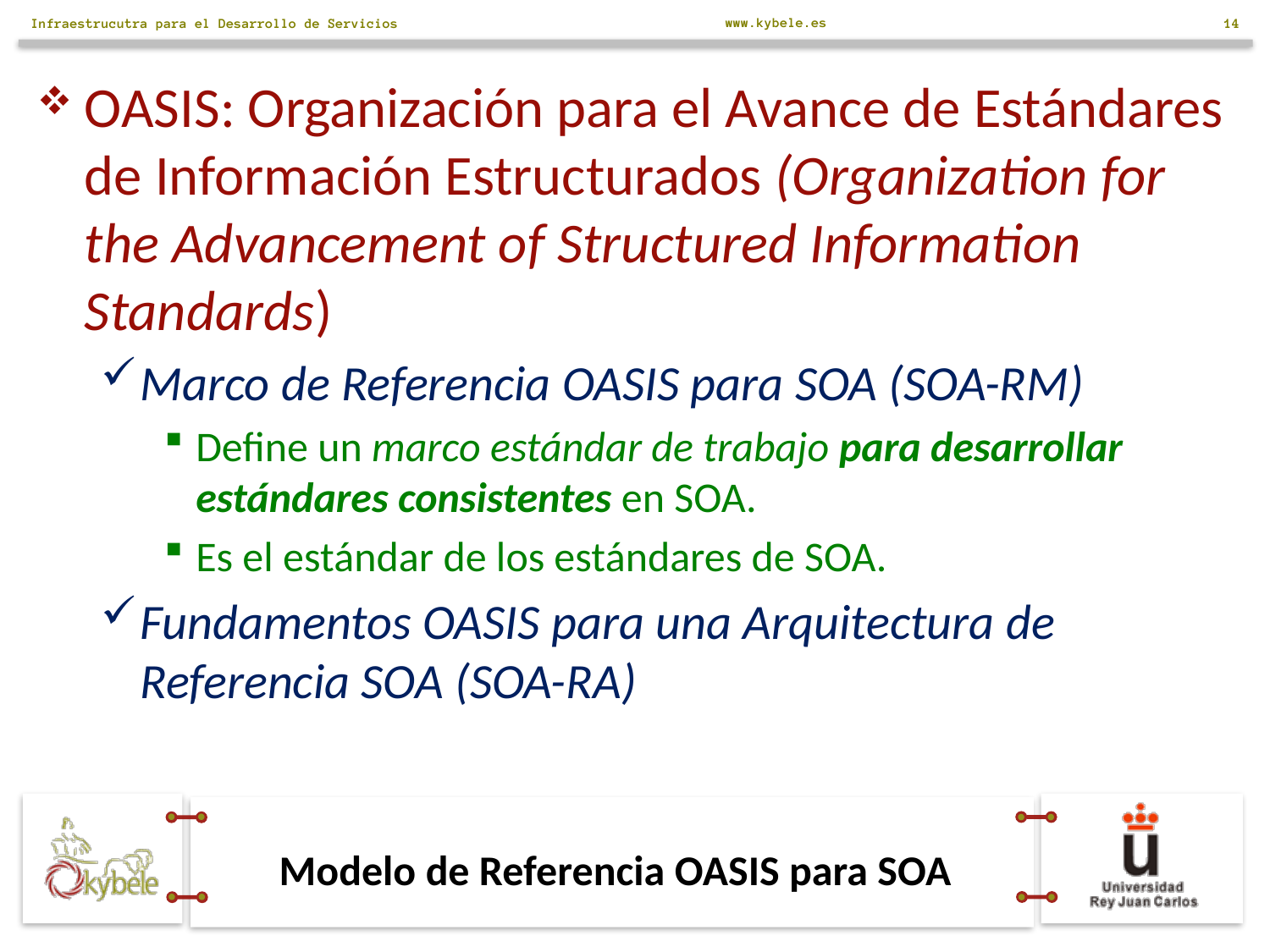

Infraestrucutra para el Desarrollo de Servicios
14
OASIS: Organización para el Avance de Estándares de Información Estructurados (Organization for the Advancement of Structured Information Standards)
Marco de Referencia OASIS para SOA (SOA-RM)
Define un marco estándar de trabajo para desarrollar estándares consistentes en SOA.
Es el estándar de los estándares de SOA.
Fundamentos OASIS para una Arquitectura de Referencia SOA (SOA-RA)

# Modelo de Referencia OASIS para SOA